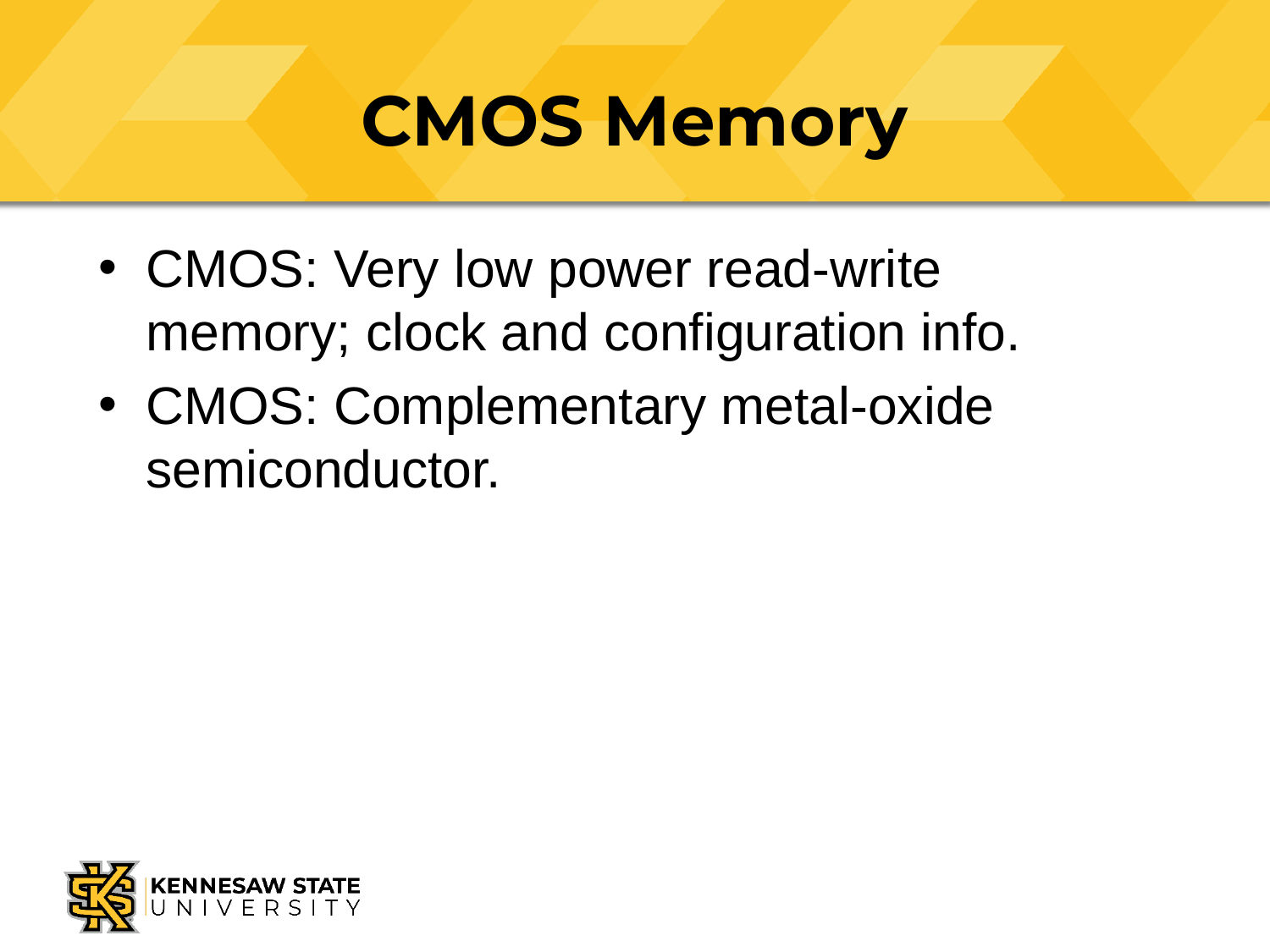

# CMOS Memory
CMOS: Very low power read-write memory; clock and configuration info.
CMOS: Complementary metal-oxide semiconductor.